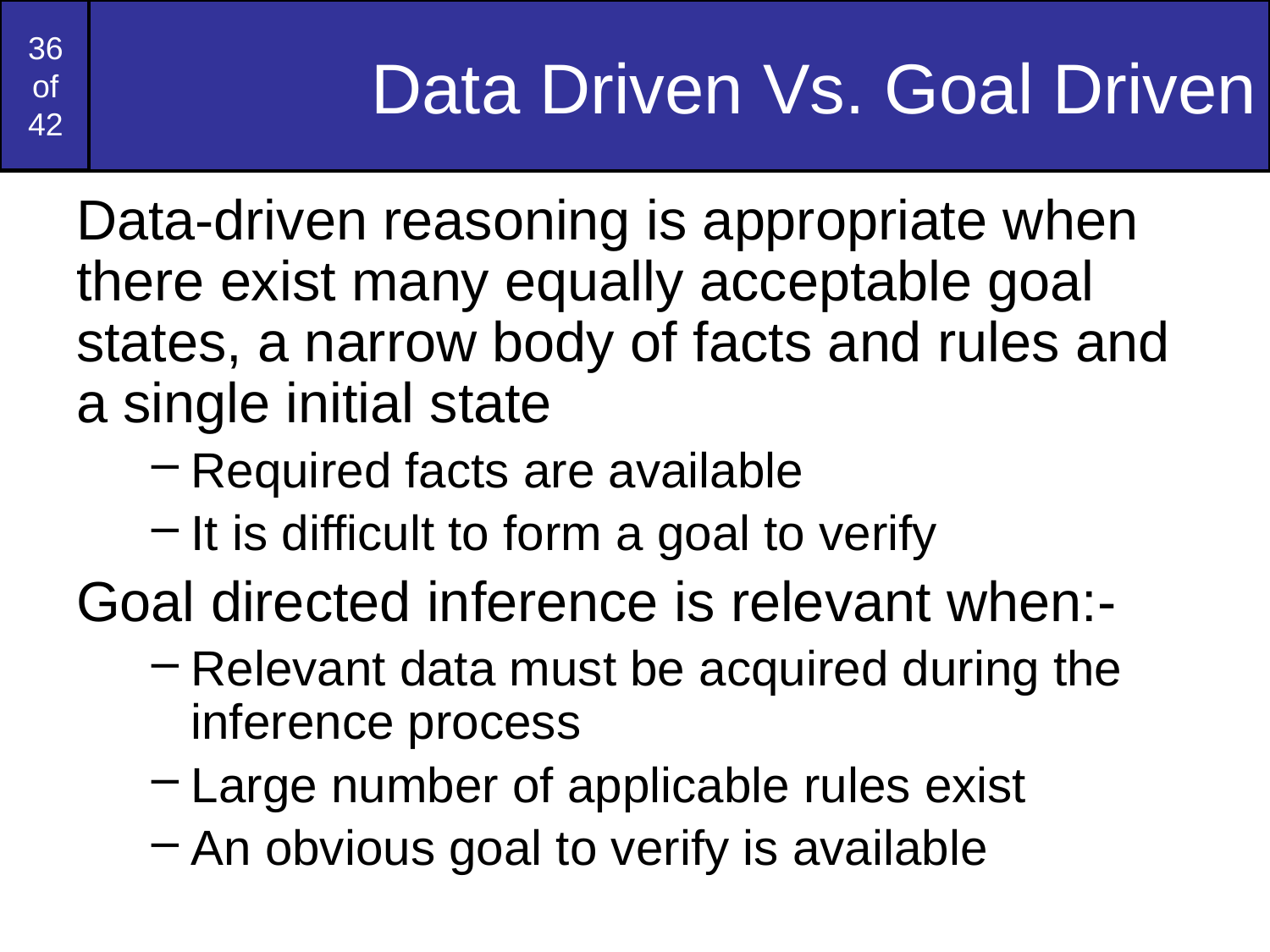

# Data Driven Vs. Goal Driven
Data-driven reasoning is appropriate when there exist many equally acceptable goal states, a narrow body of facts and rules and a single initial state
Required facts are available
It is difficult to form a goal to verify
Goal directed inference is relevant when:-
Relevant data must be acquired during the inference process
Large number of applicable rules exist
An obvious goal to verify is available